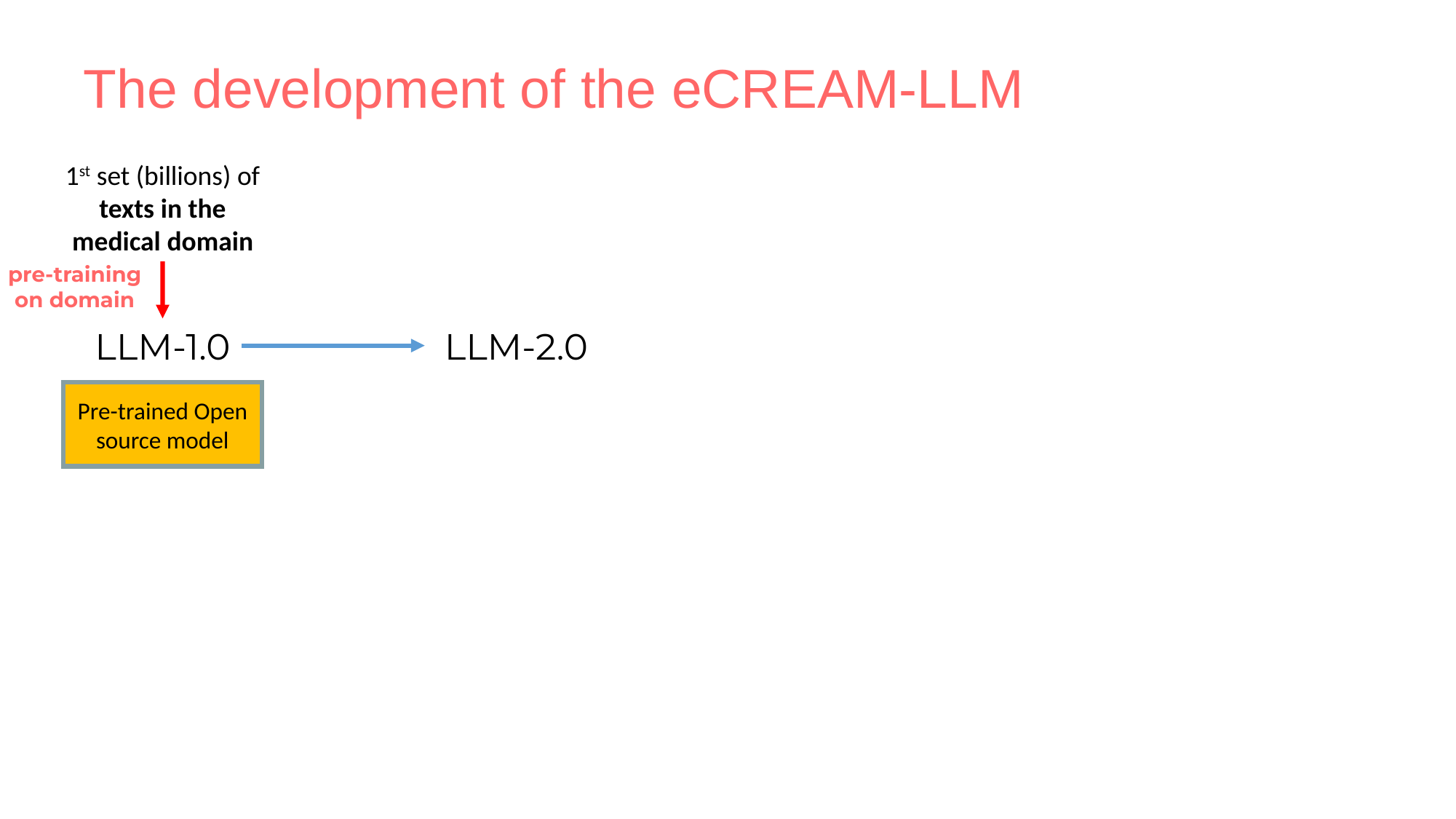

# The development of the eCREAM-LLM
1st set (billions) of texts in the medical domain
pre-training on domain
LLM-1.0
LLM-2.0
Pre-trained Open source model